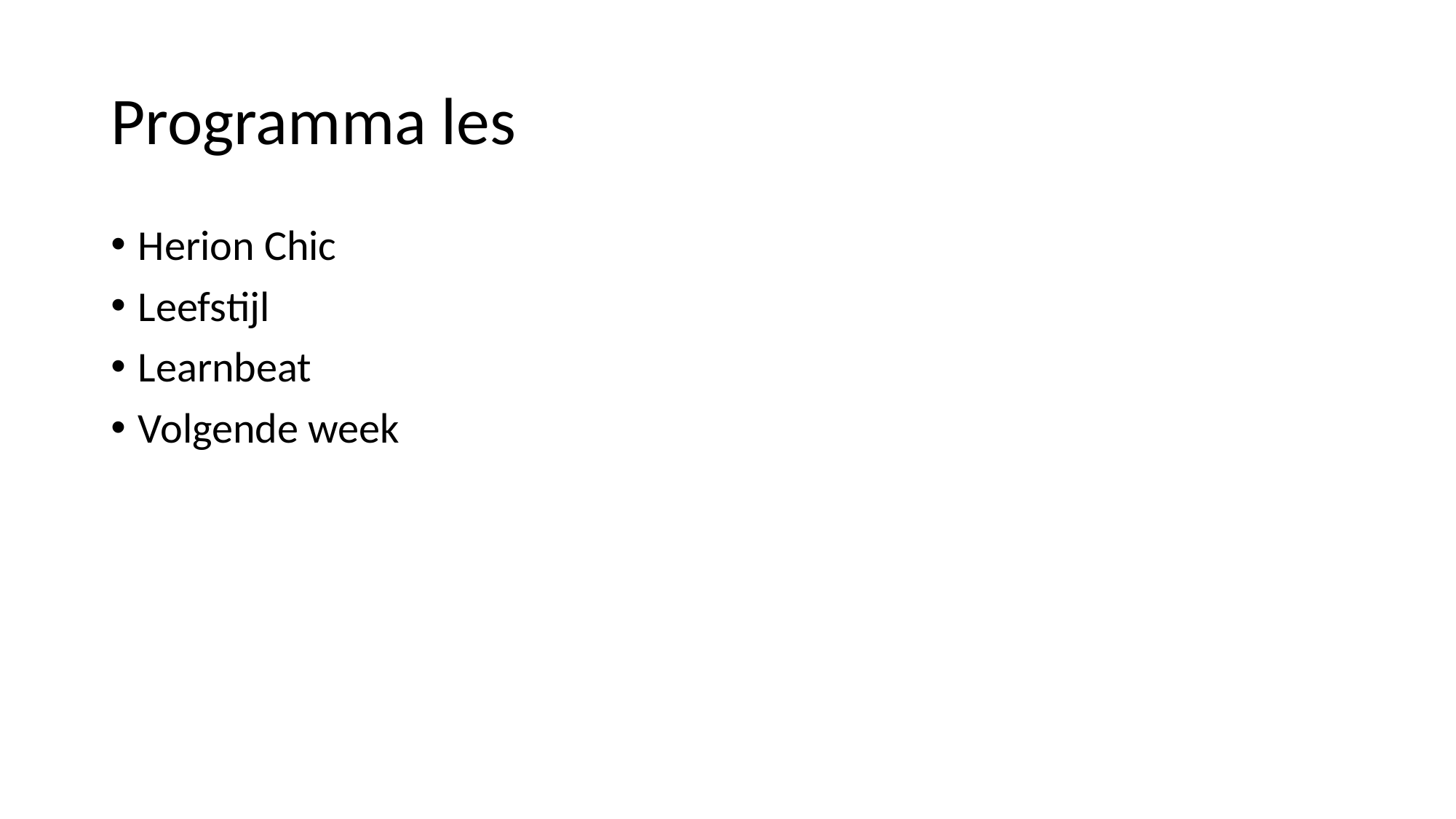

# Programma les
Herion Chic
Leefstijl
Learnbeat
Volgende week